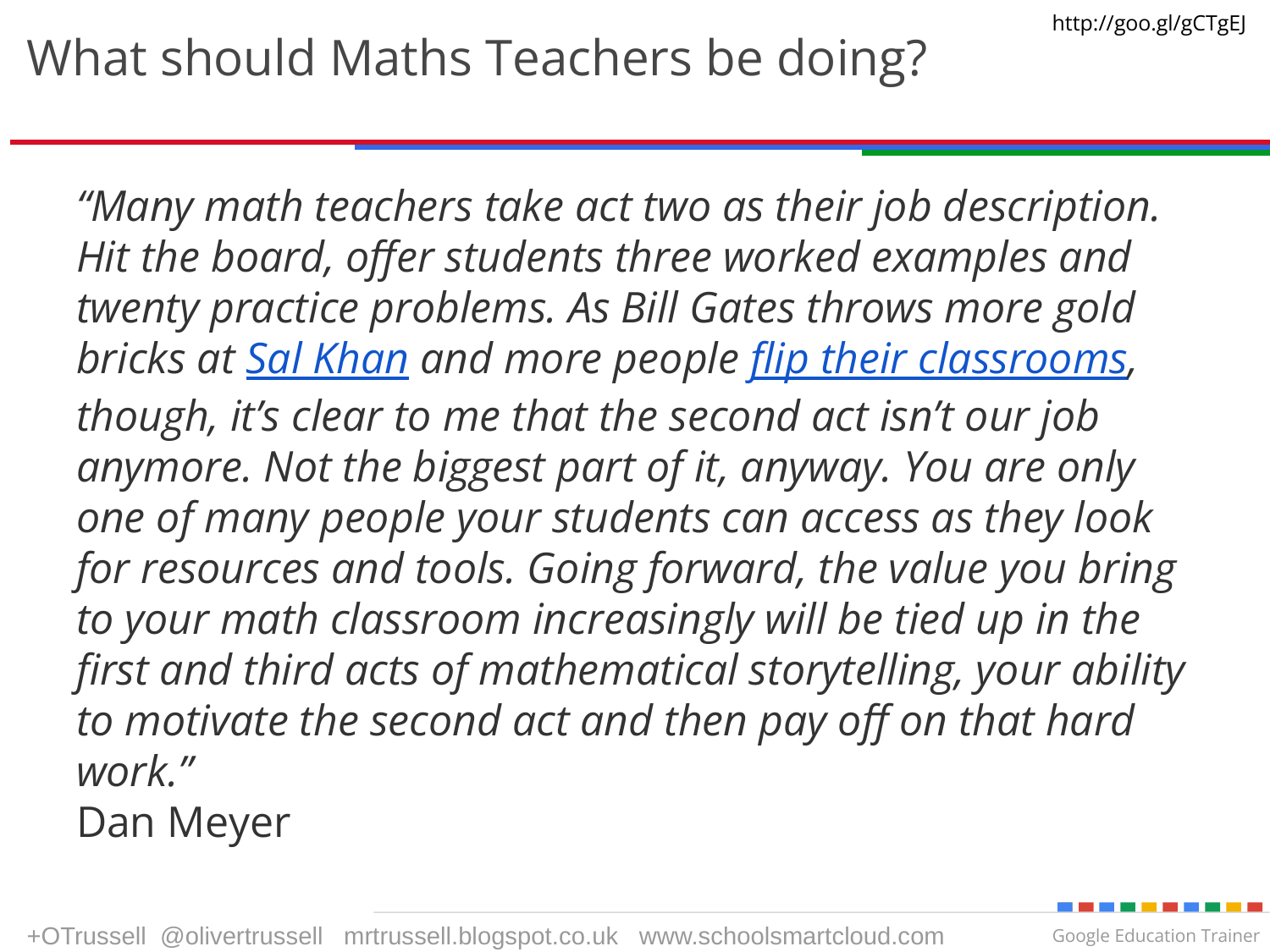

# What should Maths Teachers be doing?
“Many math teachers take act two as their job description. Hit the board, offer students three worked examples and twenty practice problems. As Bill Gates throws more gold bricks at Sal Khan and more people flip their classrooms, though, it’s clear to me that the second act isn’t our job anymore. Not the biggest part of it, anyway. You are only one of many people your students can access as they look for resources and tools. Going forward, the value you bring to your math classroom increasingly will be tied up in the first and third acts of mathematical storytelling, your ability to motivate the second act and then pay off on that hard work.”
Dan Meyer